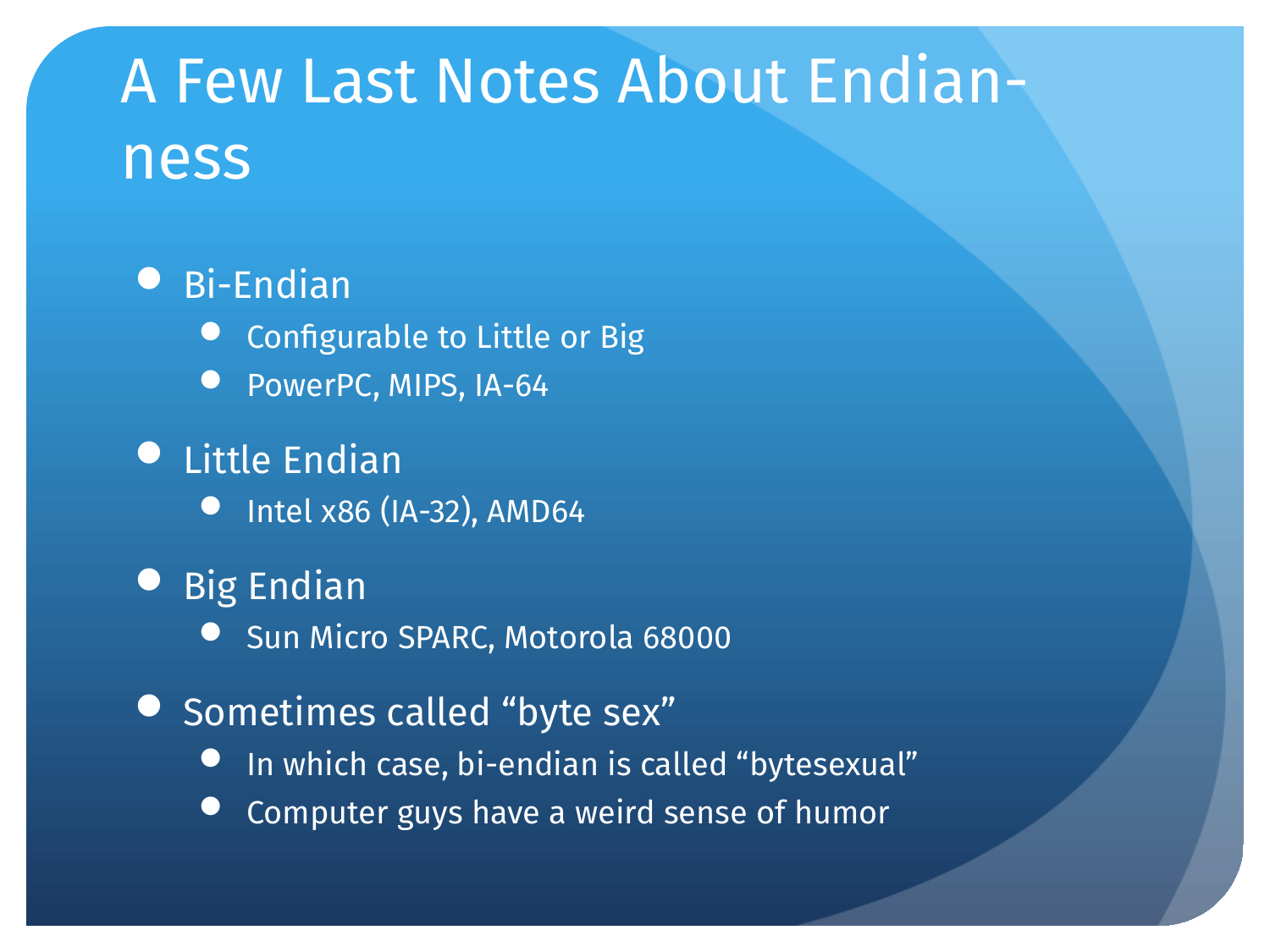

# A Few Last Notes About Endian-ness
Bi-Endian
Configurable to Little or Big
PowerPC, MIPS, IA-64
Little Endian
Intel x86 (IA-32), AMD64
Big Endian
Sun Micro SPARC, Motorola 68000
Sometimes called “byte sex”
In which case, bi-endian is called “bytesexual”
Computer guys have a weird sense of humor